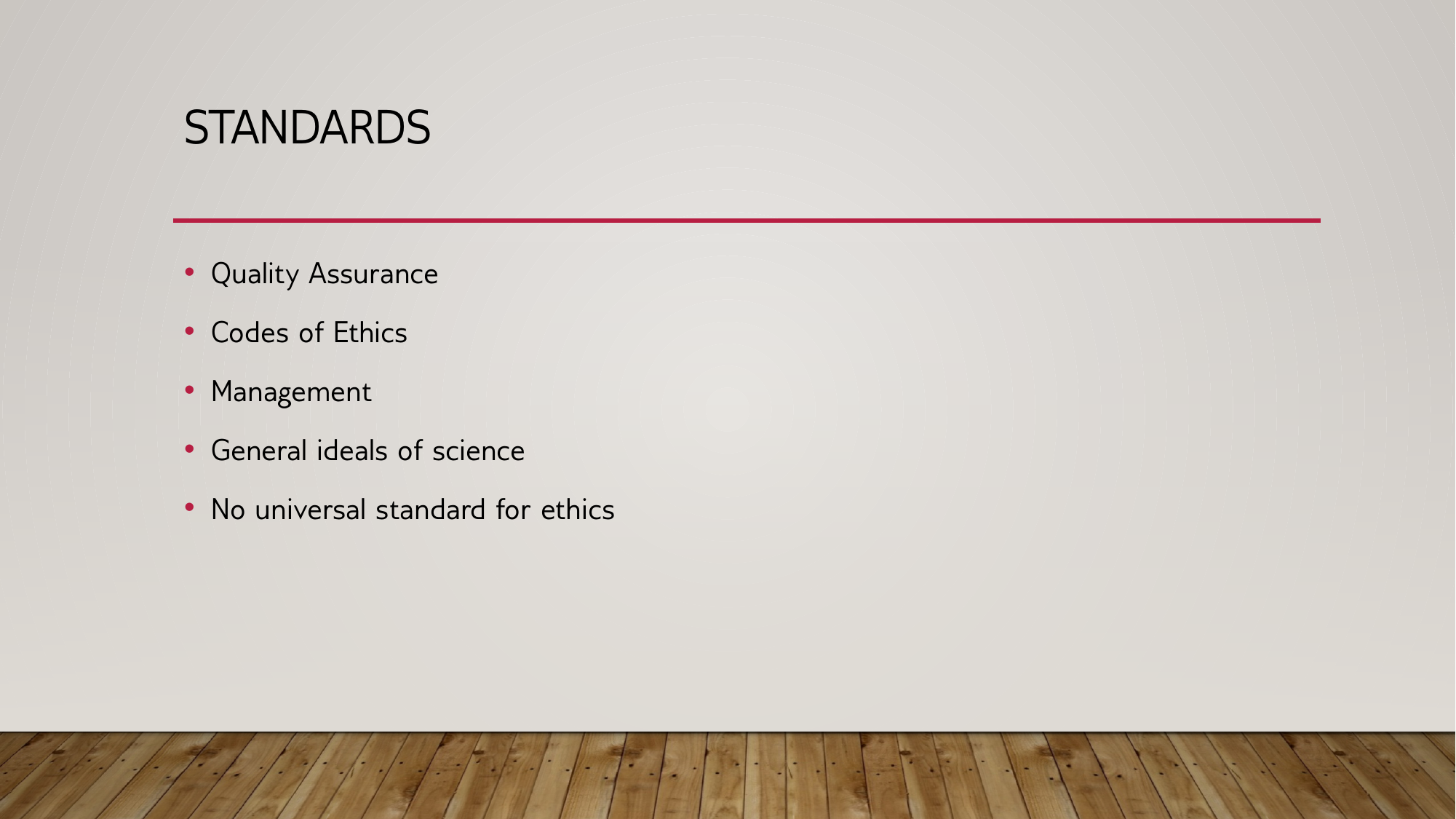

# Standards
Quality Assurance
Codes of Ethics
Management
General ideals of science
No universal standard for ethics